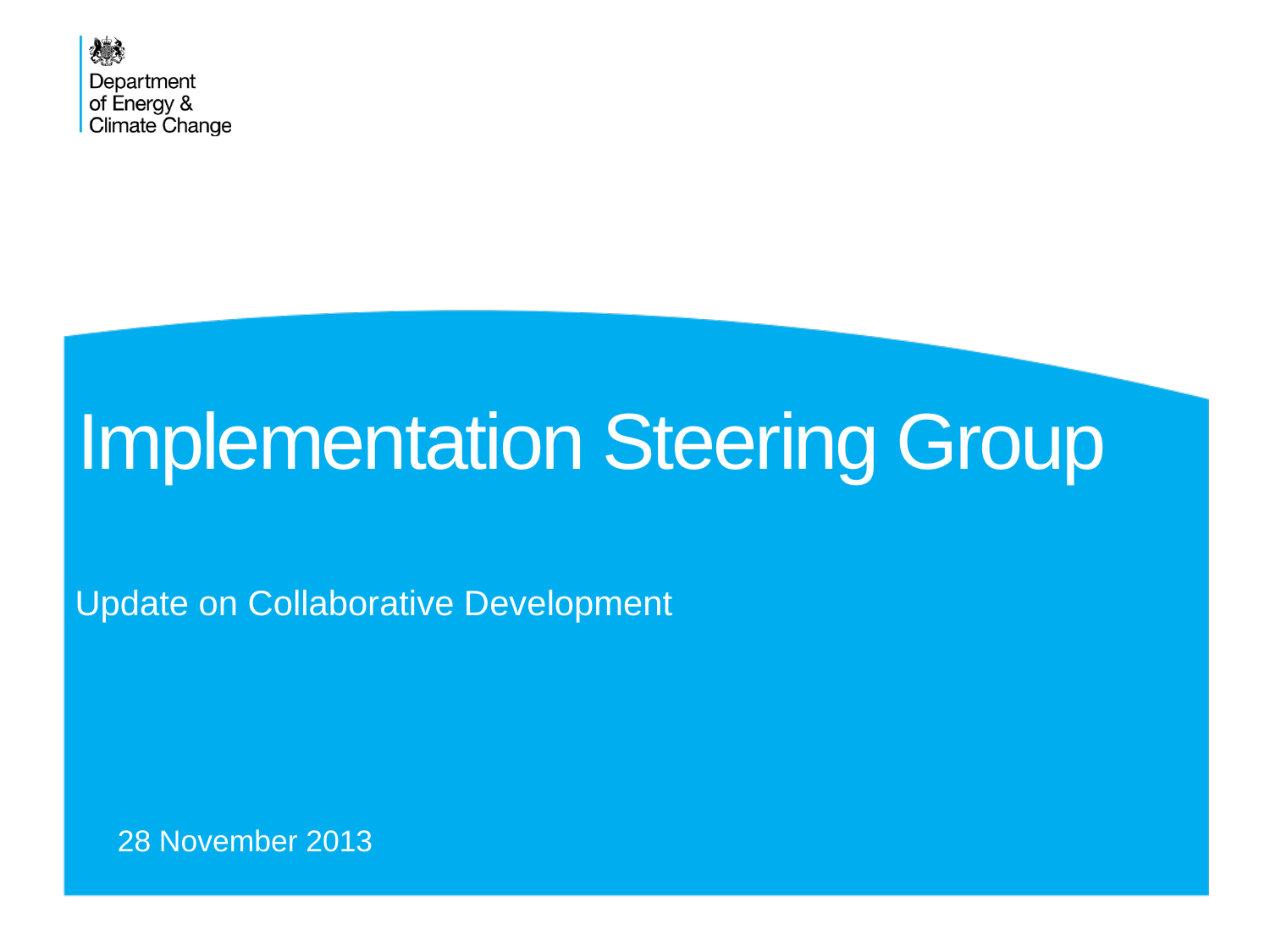

# Implementation Steering Group
Update on Collaborative Development
28 November 2013